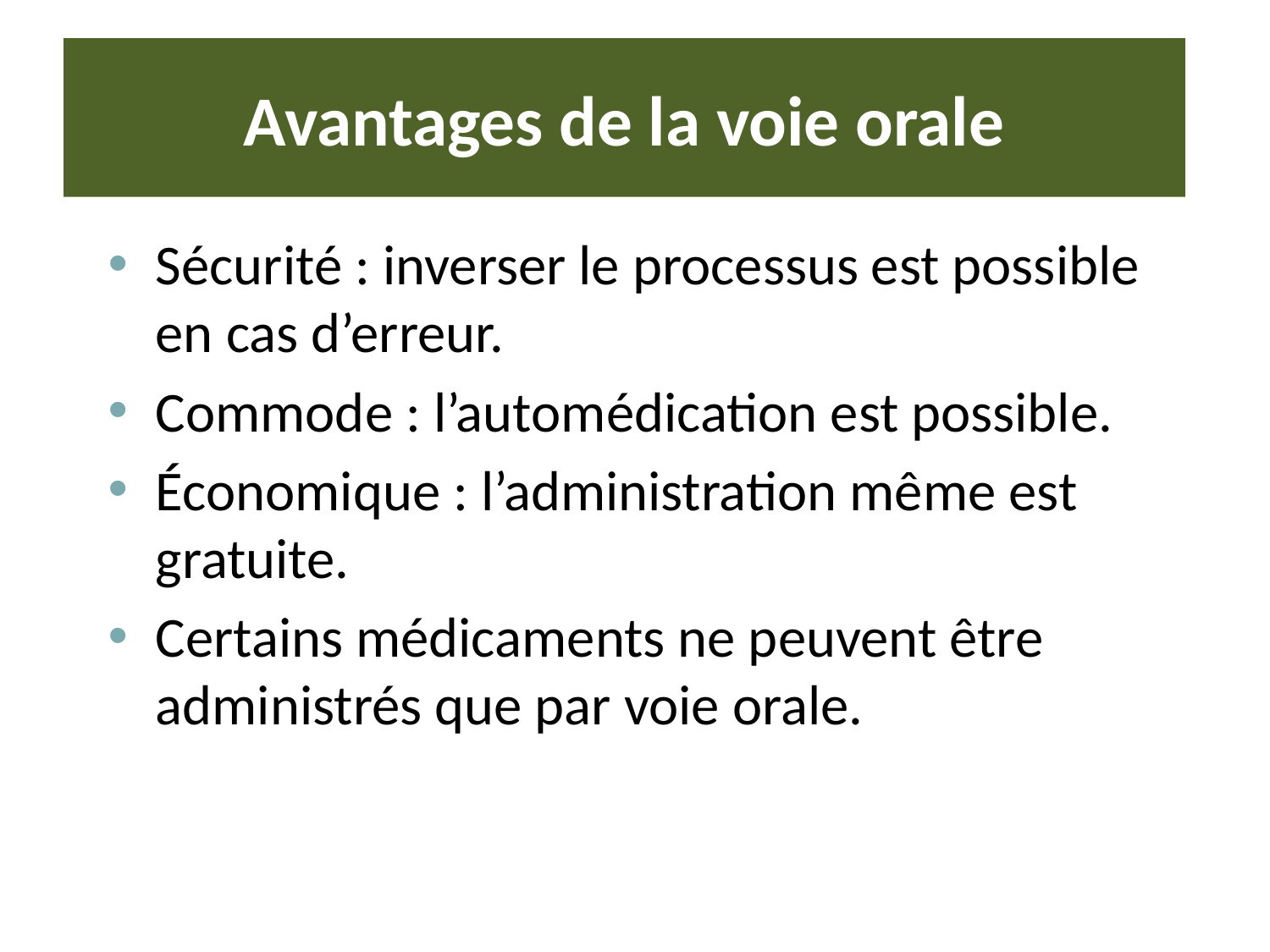

# Avantages de la voie orale
Sécurité : inverser le processus est possible en cas d’erreur.
Commode : l’automédication est possible.
Économique : l’administration même est gratuite.
Certains médicaments ne peuvent être administrés que par voie orale.